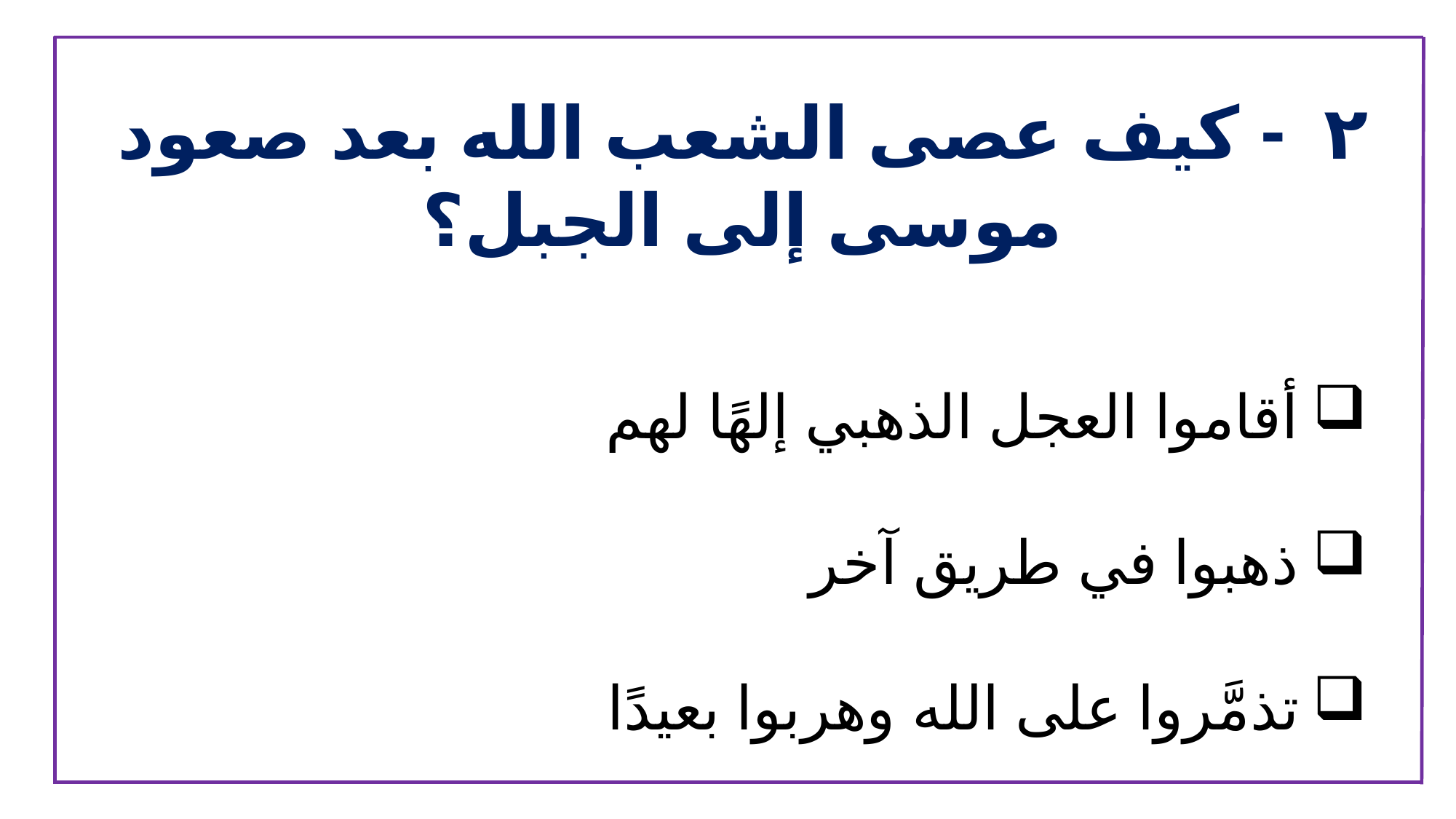

٢  - كيف عصى الشعب الله بعد صعود موسى إلى الجبل؟
أقاموا العجل الذهبي إلهًا لهم
ذهبوا في طريق آخر
تذمَّروا على الله وهربوا بعيدًا